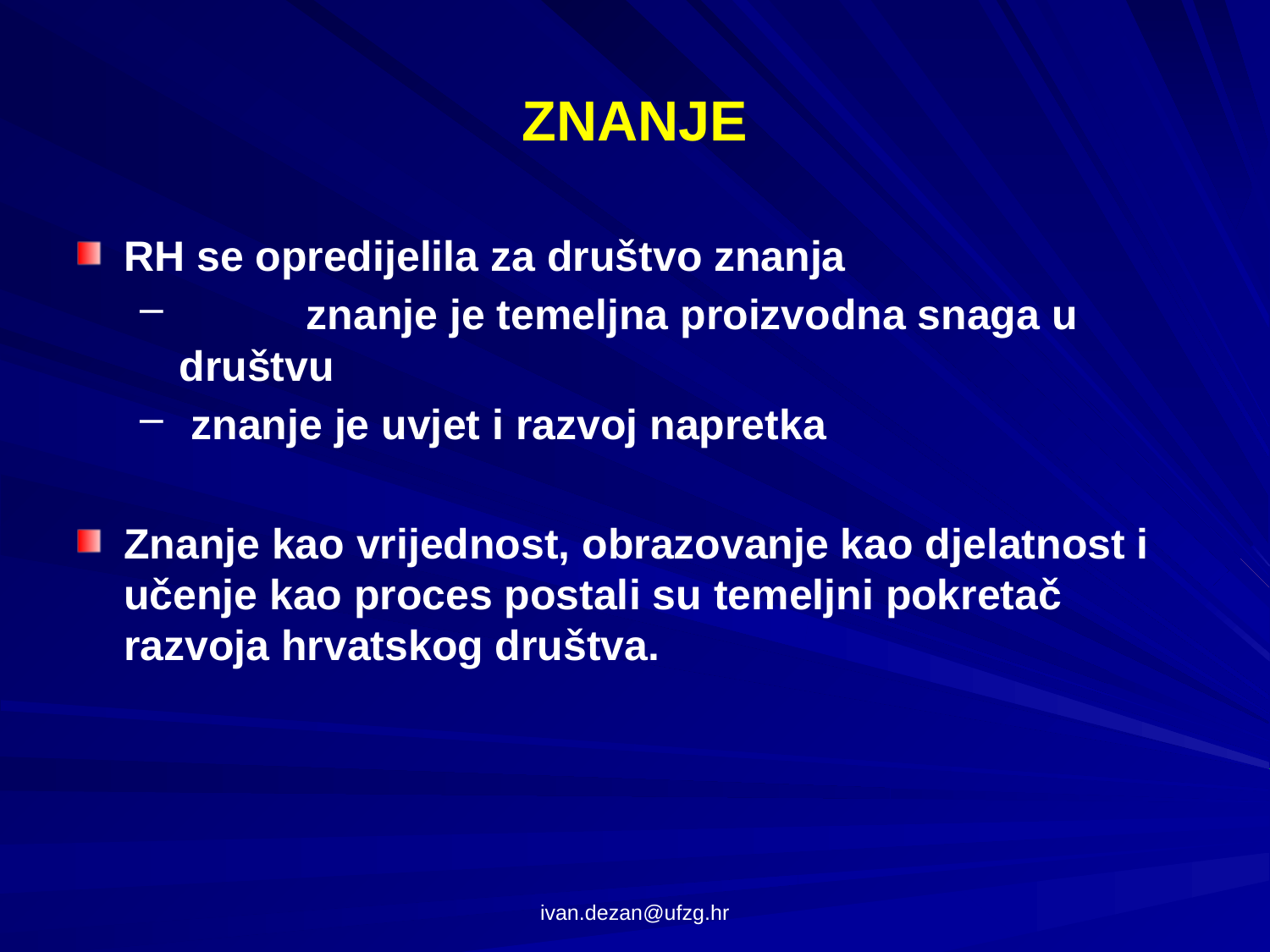

# ZNANJE
RH se opredijelila za društvo znanja
	znanje je temeljna proizvodna snaga u društvu
 znanje je uvjet i razvoj napretka

Znanje kao vrijednost, obrazovanje kao djelatnost i učenje kao proces postali su temeljni pokretač razvoja hrvatskog društva.
ivan.dezan@ufzg.hr